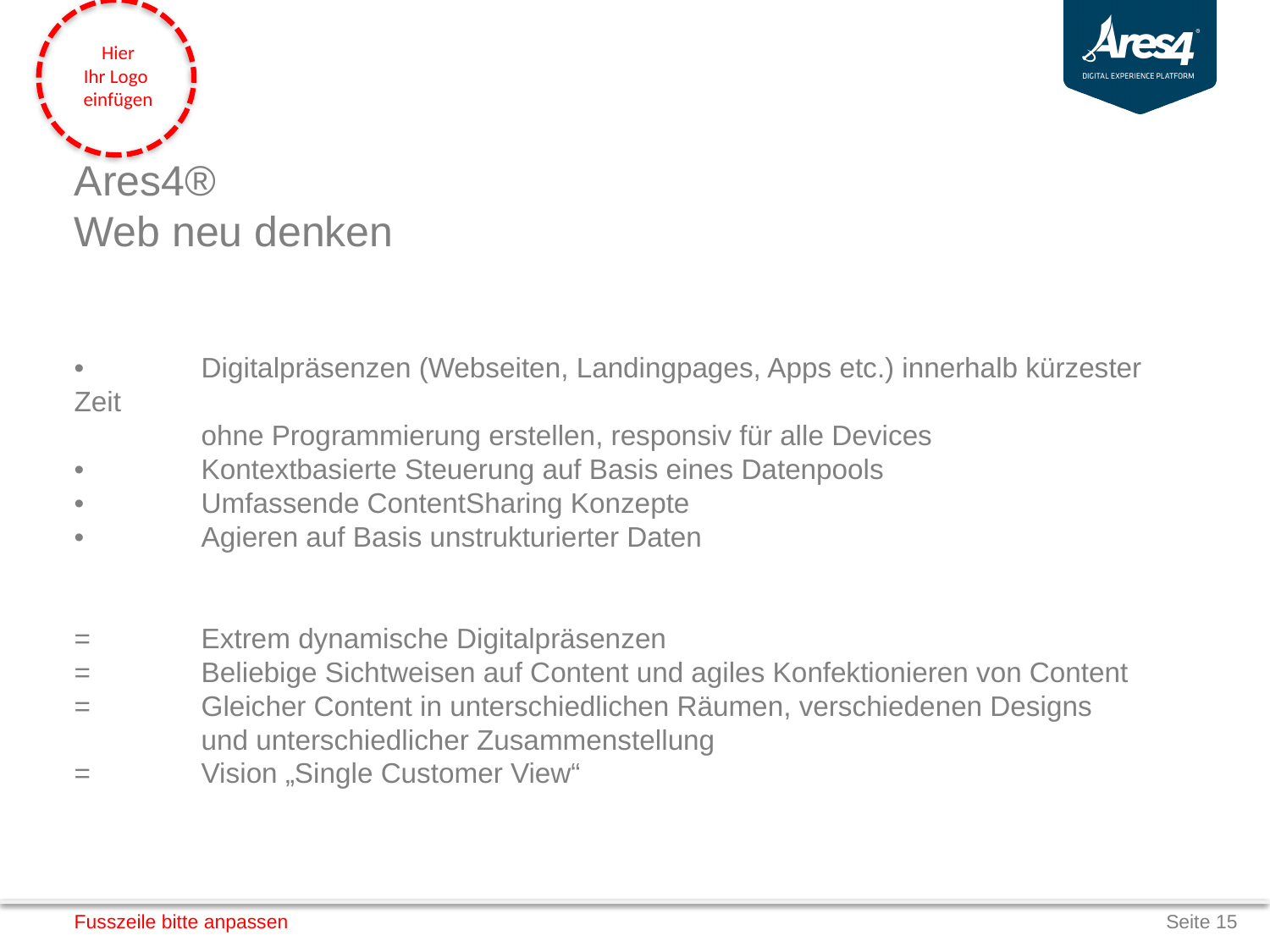

Ares4®
Web neu denken
•	Digitalpräsenzen (Webseiten, Landingpages, Apps etc.) innerhalb kürzester Zeit
	ohne Programmierung erstellen, responsiv für alle Devices
•	Kontextbasierte Steuerung auf Basis eines Datenpools
•	Umfassende ContentSharing Konzepte
•	Agieren auf Basis unstrukturierter Daten

= 	Extrem dynamische Digitalpräsenzen
=	Beliebige Sichtweisen auf Content und agiles Konfektionieren von Content
=	Gleicher Content in unterschiedlichen Räumen, verschiedenen Designs
	und unterschiedlicher Zusammenstellung
=	Vision „Single Customer View“